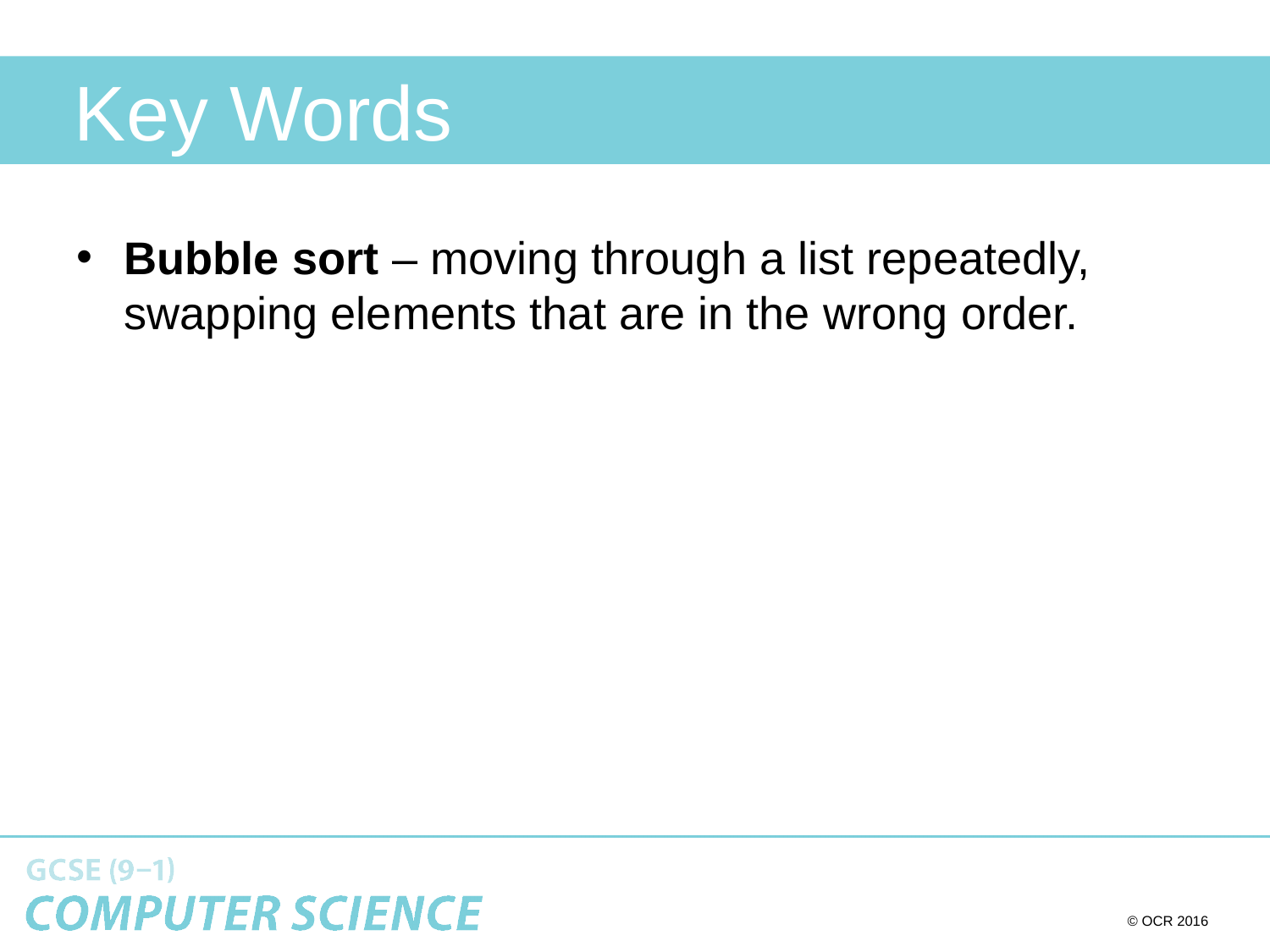

# Key Words
Bubble sort – moving through a list repeatedly, swapping elements that are in the wrong order.